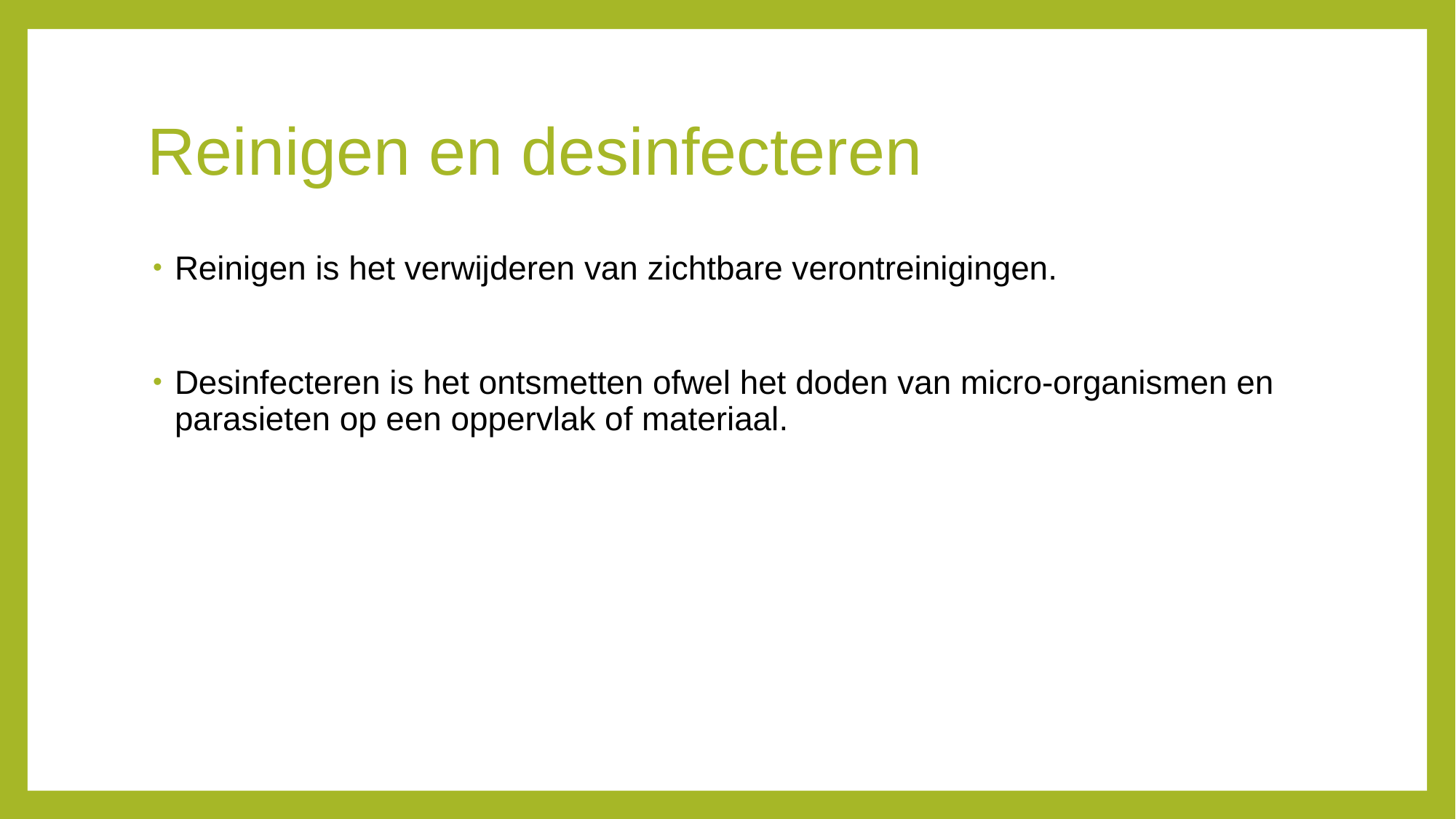

# Reinigen en desinfecteren
Reinigen is het verwijderen van zichtbare verontreinigingen.

Desinfecteren is het ontsmetten ofwel het doden van micro-organismen en parasieten op een oppervlak of materiaal.